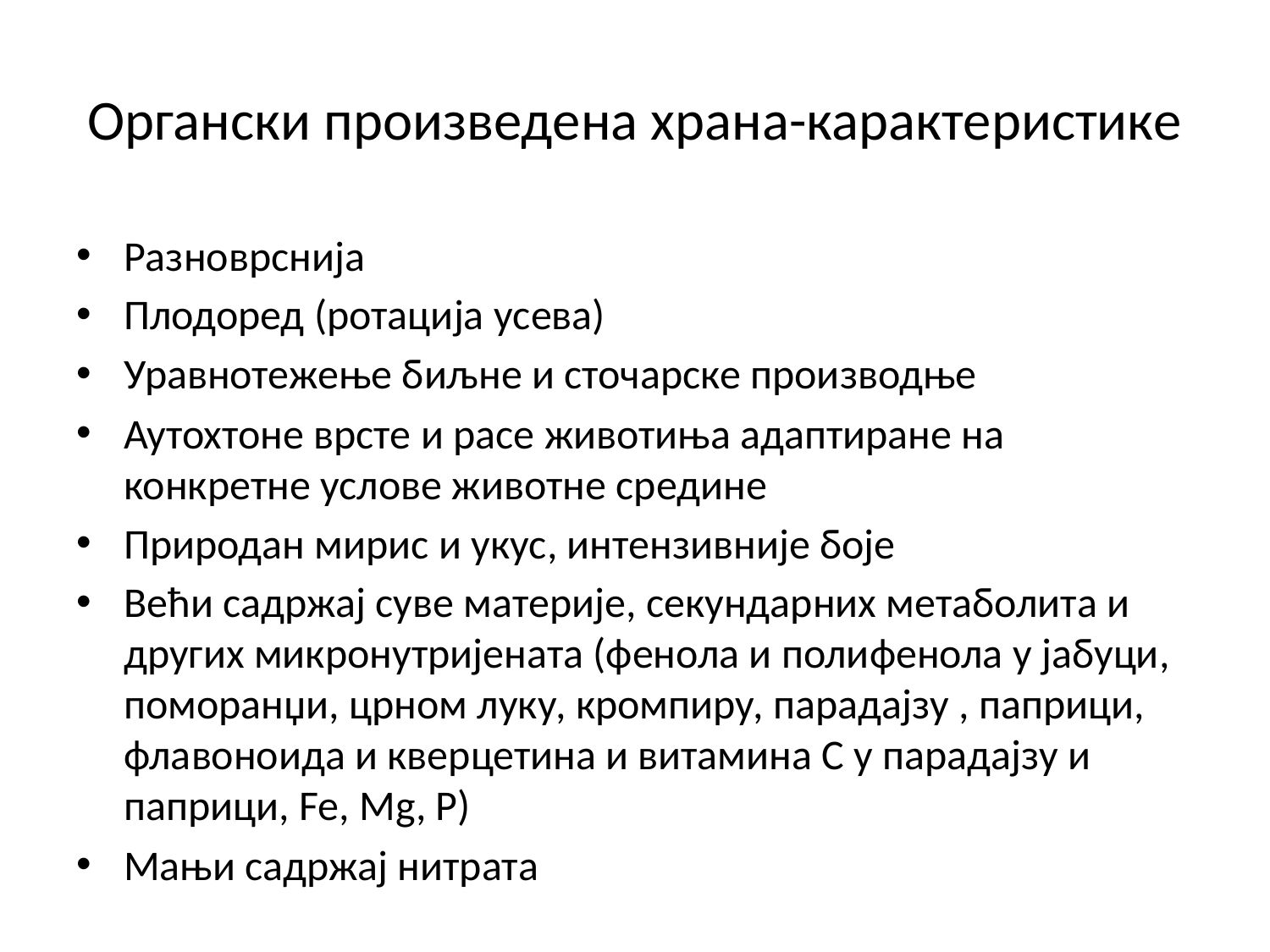

# Органски произведена храна-карактеристике
Разноврснија
Плодоред (ротација усева)
Уравнотежење биљне и сточарске производње
Аутохтоне врсте и расе животиња адаптиране на конкретне услове животне средине
Природан мирис и укус, интензивније боје
Већи садржај суве материје, секундарних метаболита и других микронутријената (фенола и полифенола у јабуци, поморанџи, црном луку, кромпиру, парадајзу , паприци, флавоноида и кверцетина и витамина С у парадајзу и паприци, Fe, Mg, P)
Мањи садржај нитрата